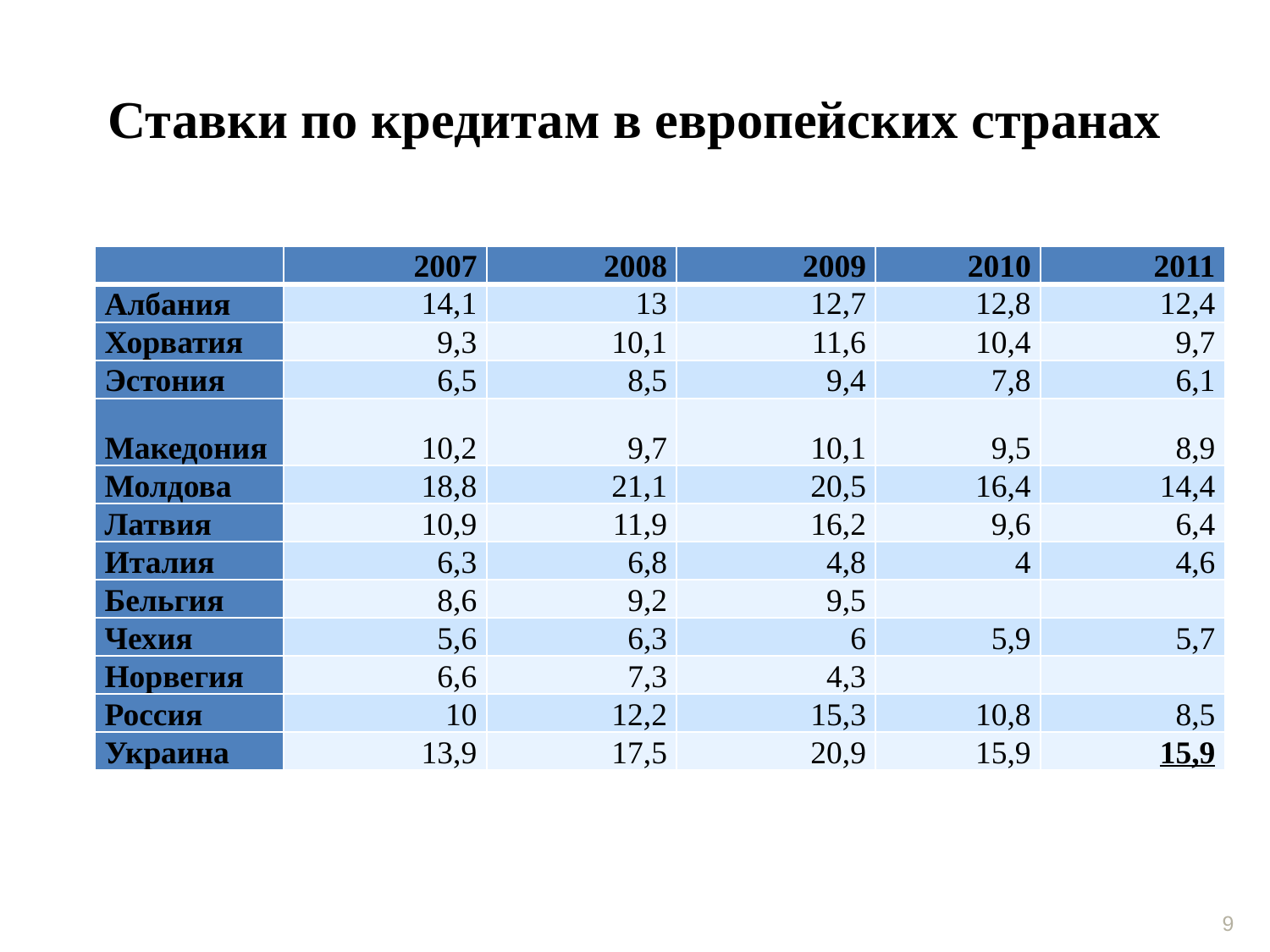

Ставки по кредитам в европейских странах
|  | 2007 | 2008 | 2009 | 2010 | 2011 |
| --- | --- | --- | --- | --- | --- |
| Албания | 14,1 | 13 | 12,7 | 12,8 | 12,4 |
| Хорватия | 9,3 | 10,1 | 11,6 | 10,4 | 9,7 |
| Эстония | 6,5 | 8,5 | 9,4 | 7,8 | 6,1 |
| Македония | 10,2 | 9,7 | 10,1 | 9,5 | 8,9 |
| Молдова | 18,8 | 21,1 | 20,5 | 16,4 | 14,4 |
| Латвия | 10,9 | 11,9 | 16,2 | 9,6 | 6,4 |
| Италия | 6,3 | 6,8 | 4,8 | 4 | 4,6 |
| Бельгия | 8,6 | 9,2 | 9,5 |  |  |
| Чехия | 5,6 | 6,3 | 6 | 5,9 | 5,7 |
| Норвегия | 6,6 | 7,3 | 4,3 |  |  |
| Россия | 10 | 12,2 | 15,3 | 10,8 | 8,5 |
| Украина | 13,9 | 17,5 | 20,9 | 15,9 | 15,9 |
9